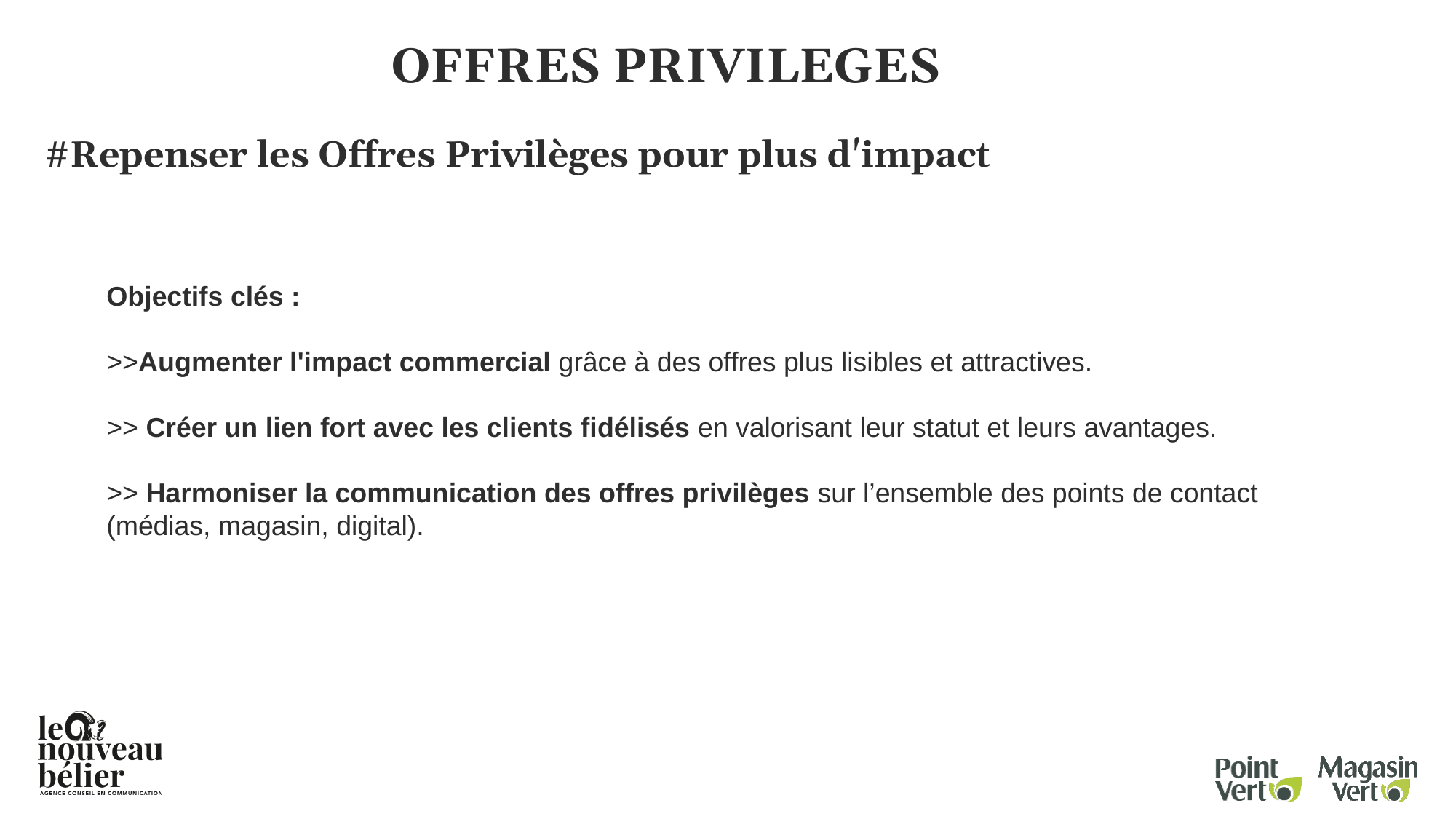

OFFRES PRIVILEGES
#Repenser les Offres Privilèges pour plus d'impact
Objectifs clés :
>>Augmenter l'impact commercial grâce à des offres plus lisibles et attractives.
>> Créer un lien fort avec les clients fidélisés en valorisant leur statut et leurs avantages.
>> Harmoniser la communication des offres privilèges sur l’ensemble des points de contact (médias, magasin, digital).